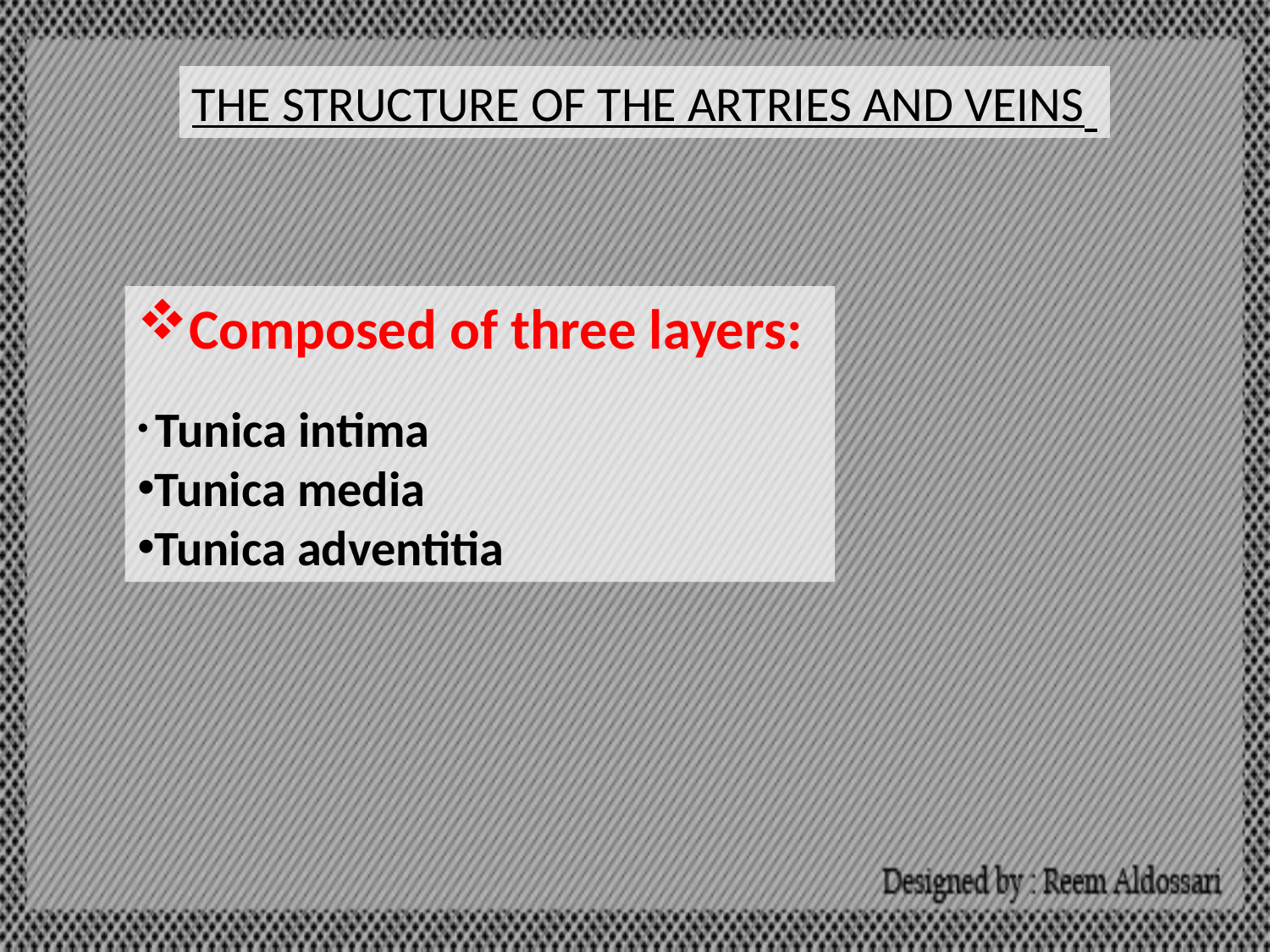

THE STRUCTURE OF THE ARTRIES AND VEINS
Composed of three layers:

 Tunica intima
Tunica media
Tunica adventitia